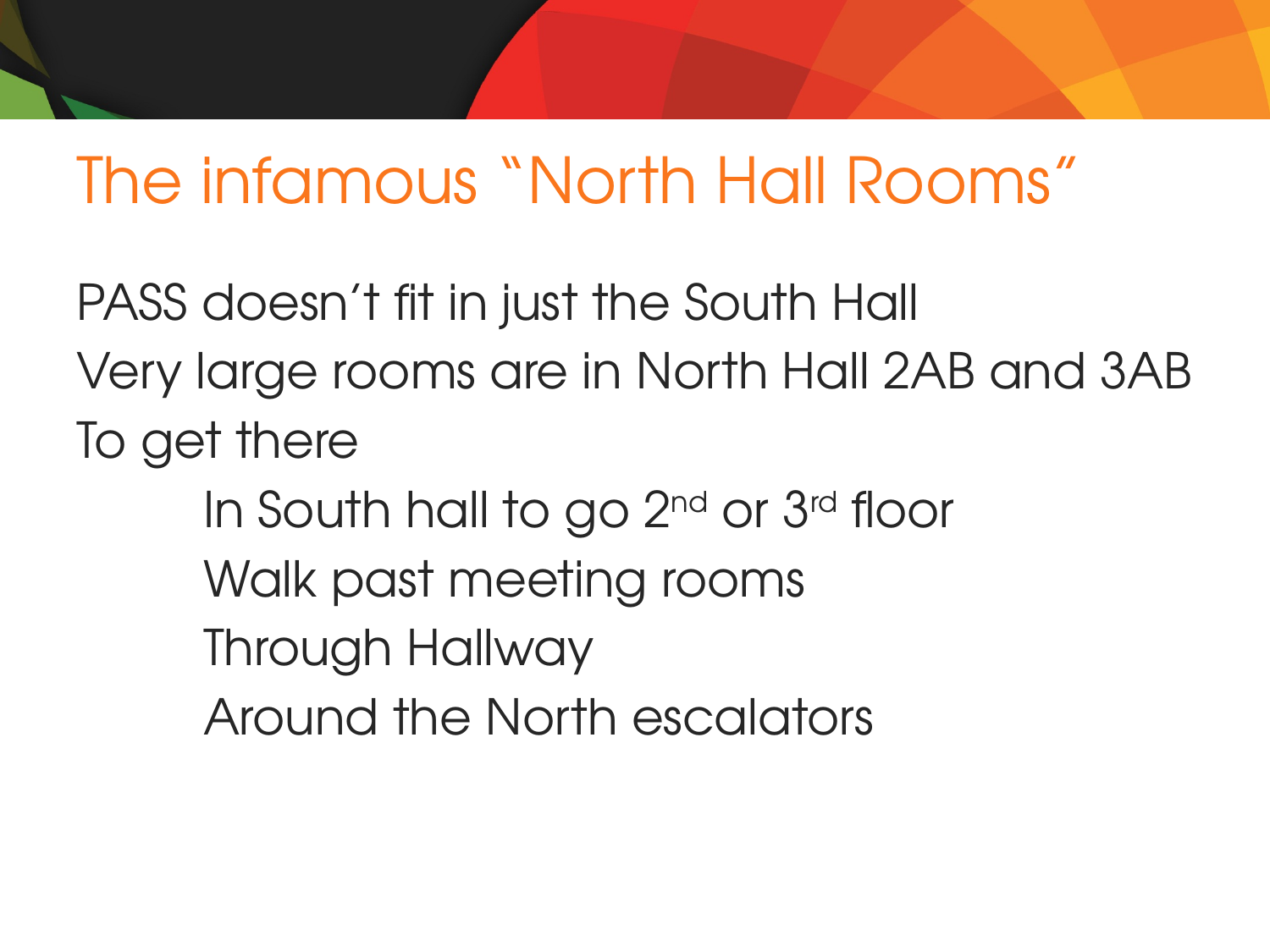

# The infamous “North Hall Rooms”
PASS doesn’t fit in just the South Hall
Very large rooms are in North Hall 2AB and 3AB
To get there
	In South hall to go 2nd or 3rd floor
	Walk past meeting rooms
	Through Hallway
	Around the North escalators